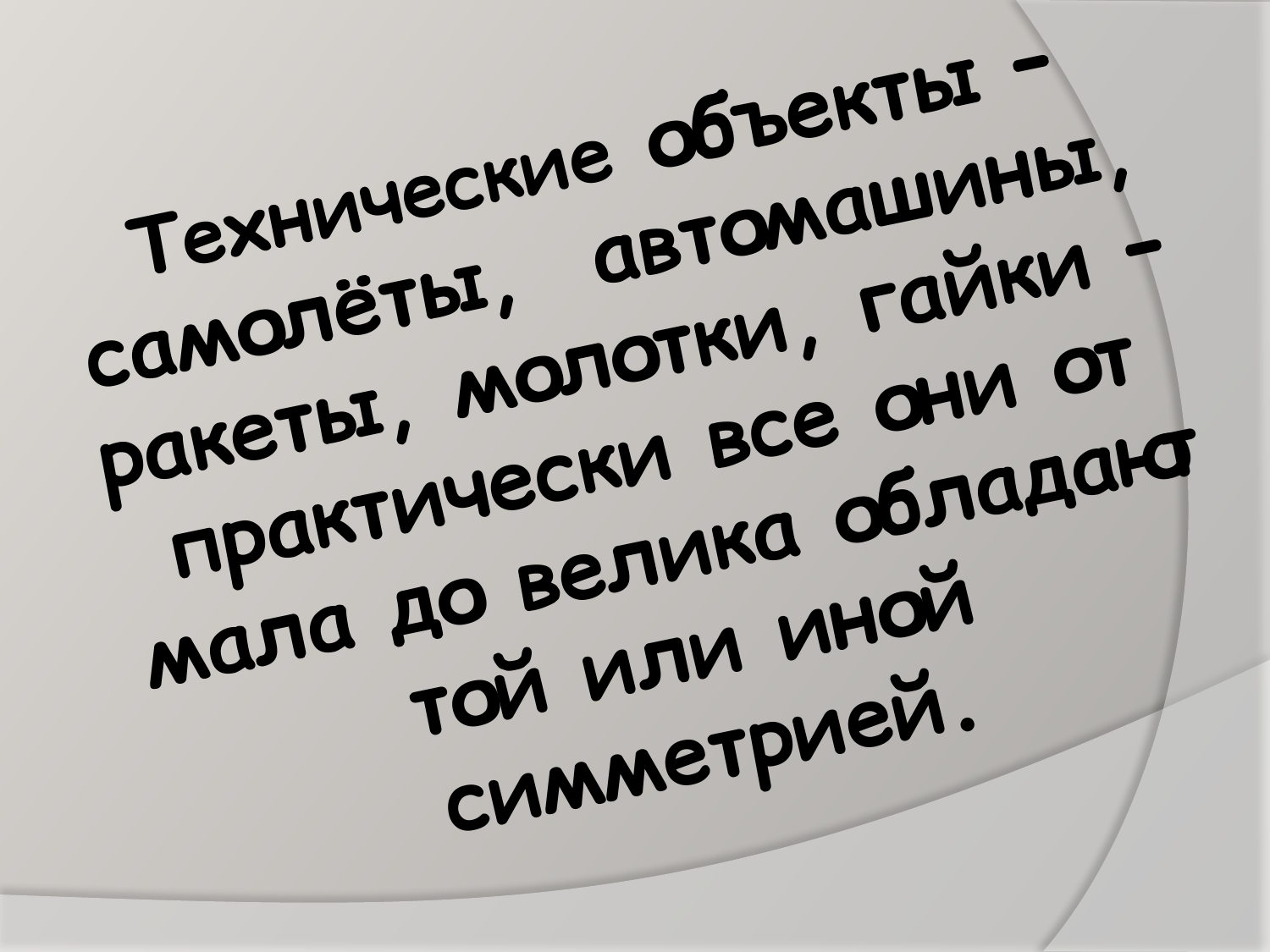

Технические объекты – самолёты,  автомашины, ракеты, молотки, гайки – практически все они от мала до велика обладают той или иной симметрией.